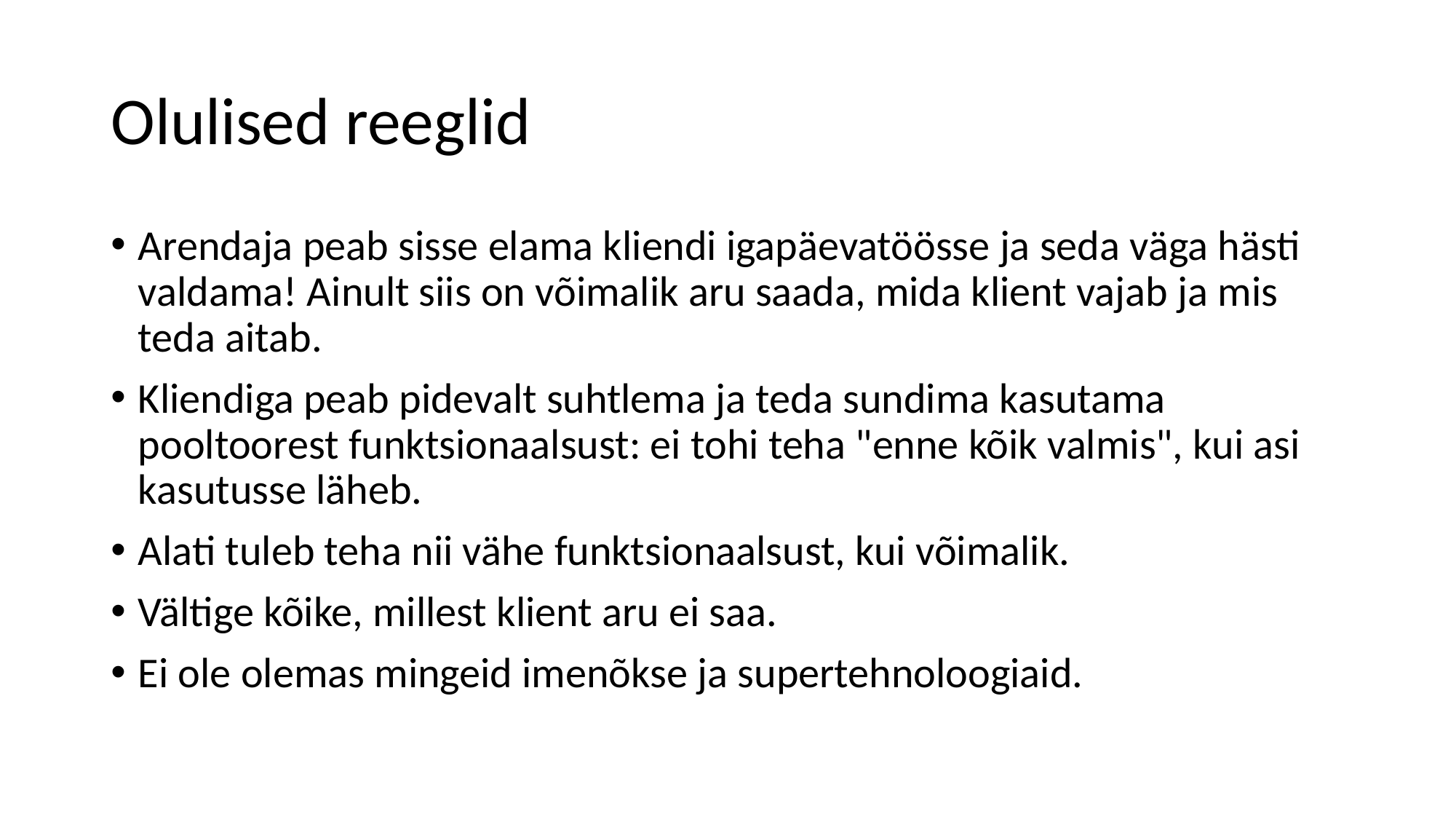

# Olulised reeglid
Arendaja peab sisse elama kliendi igapäevatöösse ja seda väga hästi valdama! Ainult siis on võimalik aru saada, mida klient vajab ja mis teda aitab.
Kliendiga peab pidevalt suhtlema ja teda sundima kasutama pooltoorest funktsionaalsust: ei tohi teha "enne kõik valmis", kui asi kasutusse läheb.
Alati tuleb teha nii vähe funktsionaalsust, kui võimalik.
Vältige kõike, millest klient aru ei saa.
Ei ole olemas mingeid imenõkse ja supertehnoloogiaid.